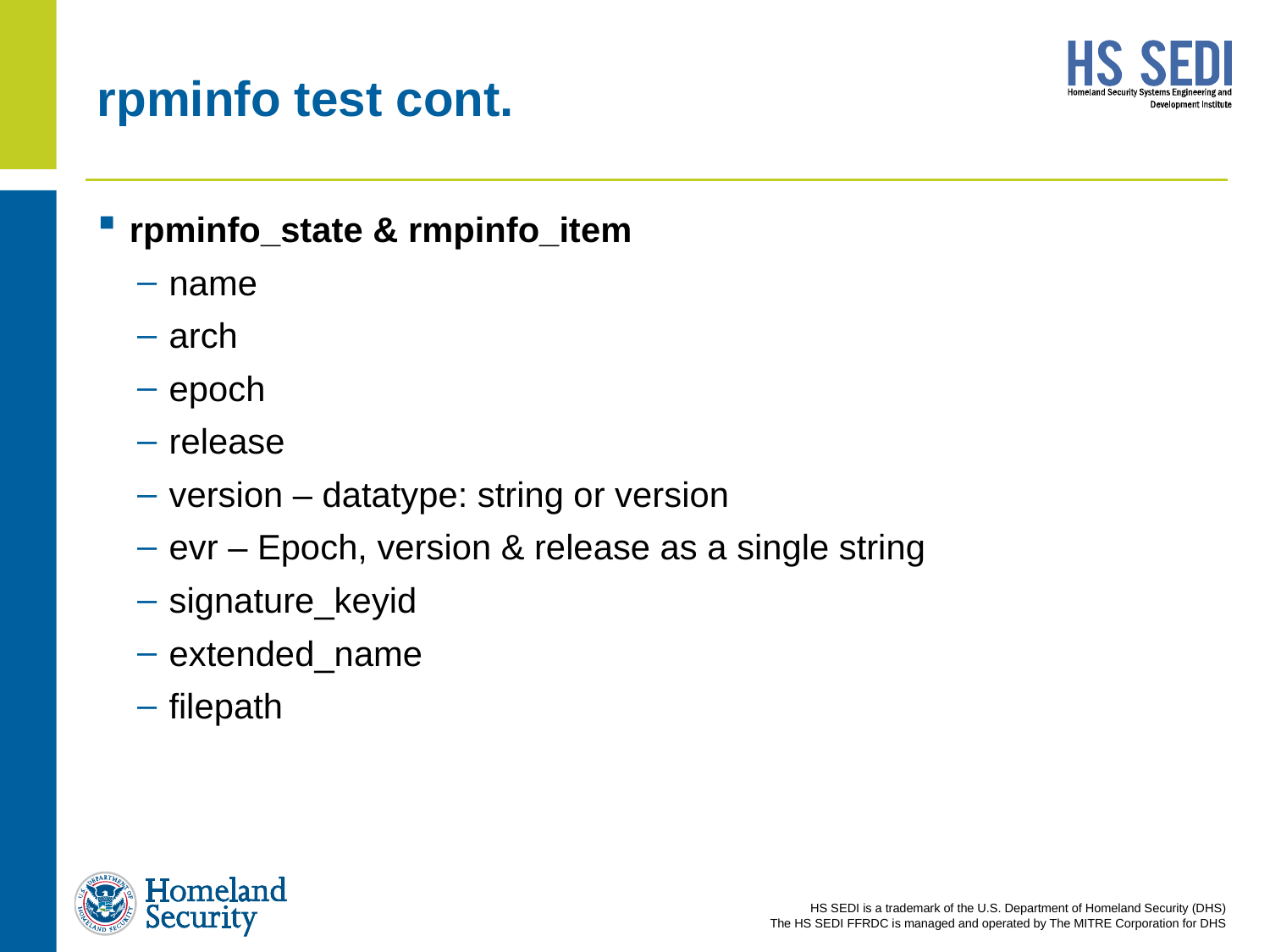

# rpminfo test cont.
rpminfo_state & rmpinfo_item
name
arch
epoch
release
version – datatype: string or version
evr – Epoch, version & release as a single string
signature_keyid
extended_name
filepath